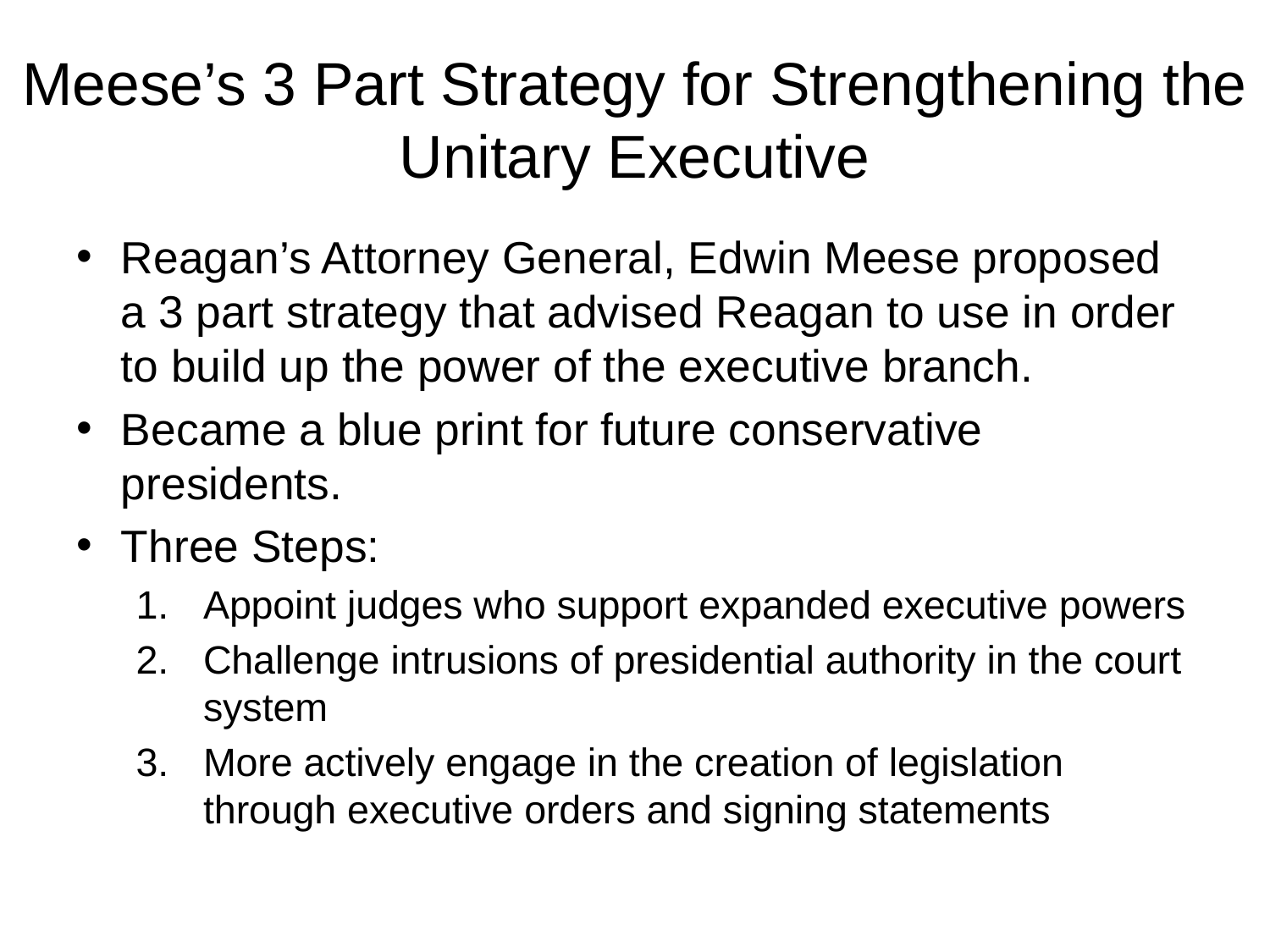

# Meese’s 3 Part Strategy for Strengthening the Unitary Executive
Reagan’s Attorney General, Edwin Meese proposed a 3 part strategy that advised Reagan to use in order to build up the power of the executive branch.
Became a blue print for future conservative presidents.
Three Steps:
Appoint judges who support expanded executive powers
Challenge intrusions of presidential authority in the court system
More actively engage in the creation of legislation through executive orders and signing statements